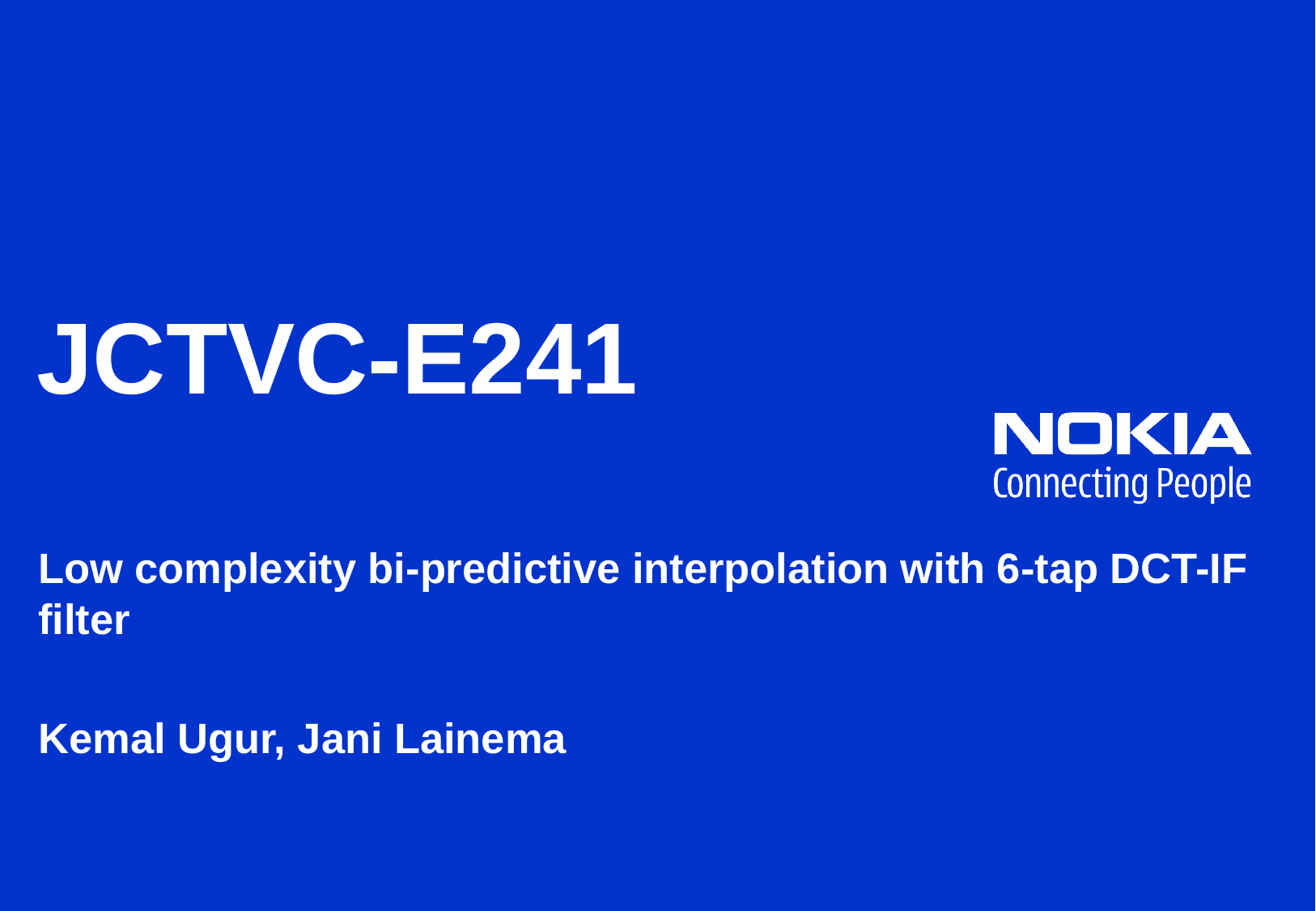

# JCTVC-E241
Low complexity bi-predictive interpolation with 6-tap DCT-IF filter

Kemal Ugur, Jani Lainema